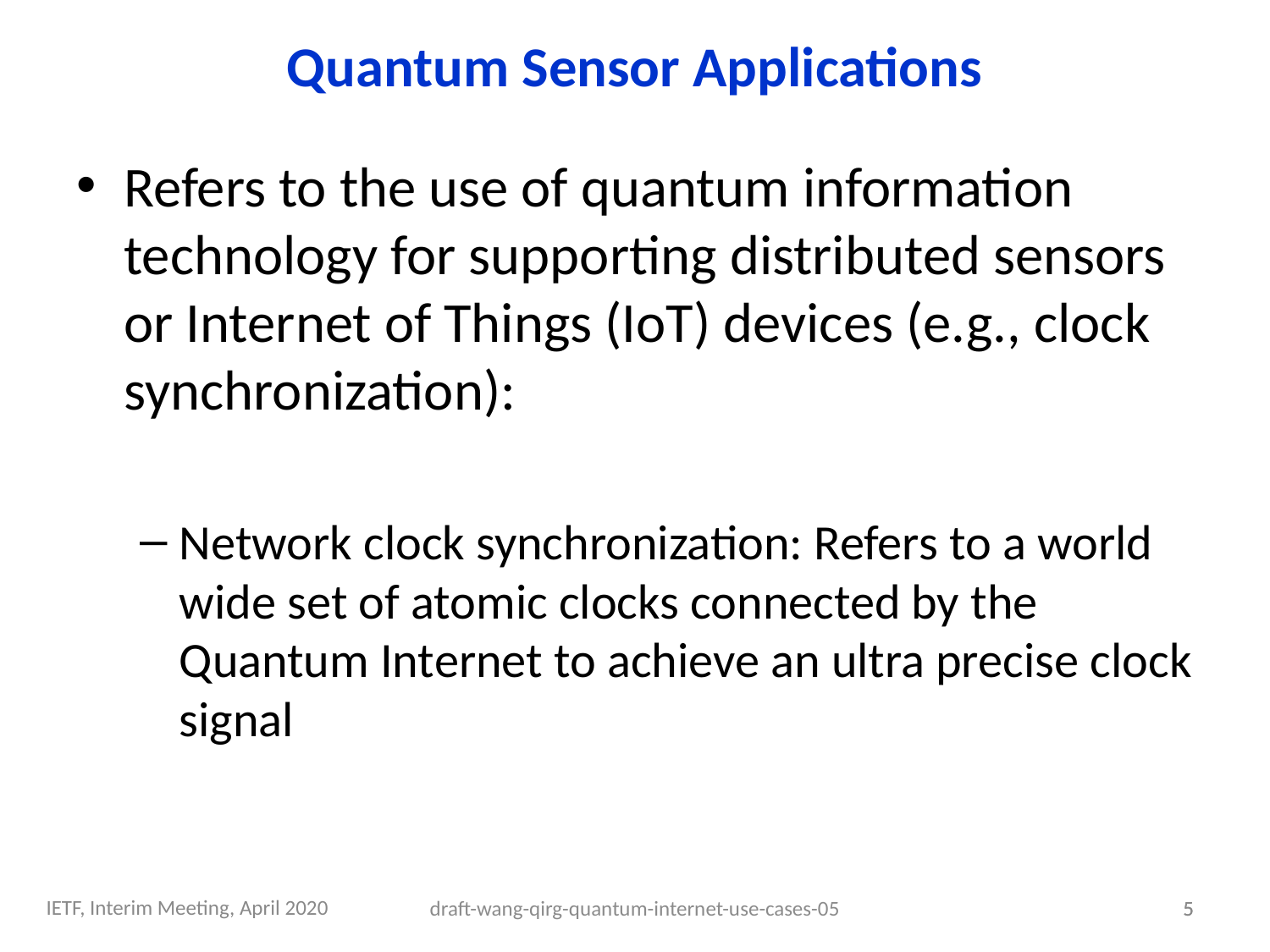

Quantum Sensor Applications
Refers to the use of quantum information technology for supporting distributed sensors or Internet of Things (IoT) devices (e.g., clock synchronization):

Network clock synchronization: Refers to a world wide set of atomic clocks connected by the Quantum Internet to achieve an ultra precise clock signal
IETF, Interim Meeting, April 2020
draft-wang-qirg-quantum-internet-use-cases-05
5
5